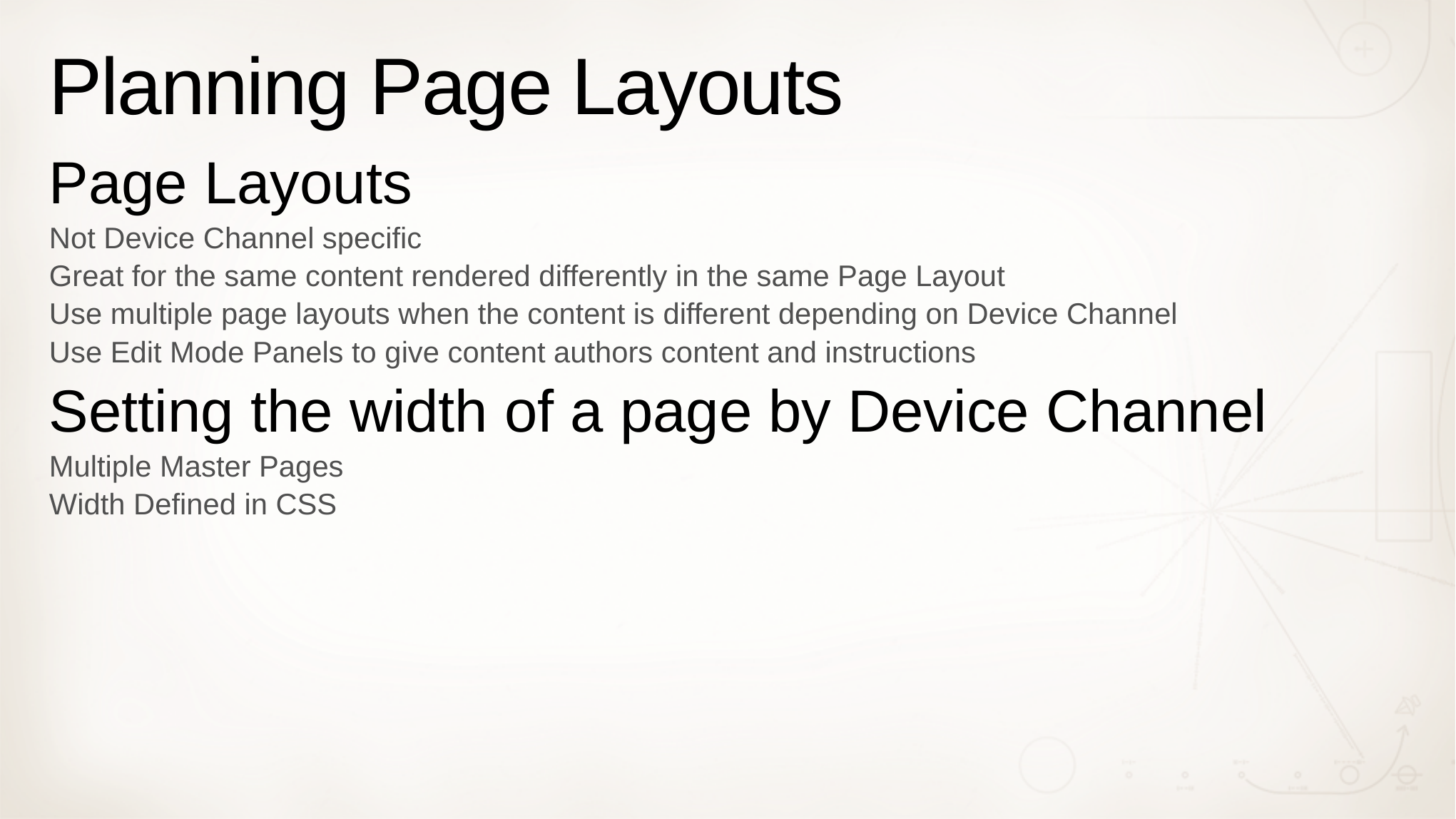

# Planning Page Layouts
Page Layouts
Not Device Channel specific
Great for the same content rendered differently in the same Page Layout
Use multiple page layouts when the content is different depending on Device Channel
Use Edit Mode Panels to give content authors content and instructions
Setting the width of a page by Device Channel
Multiple Master Pages
Width Defined in CSS